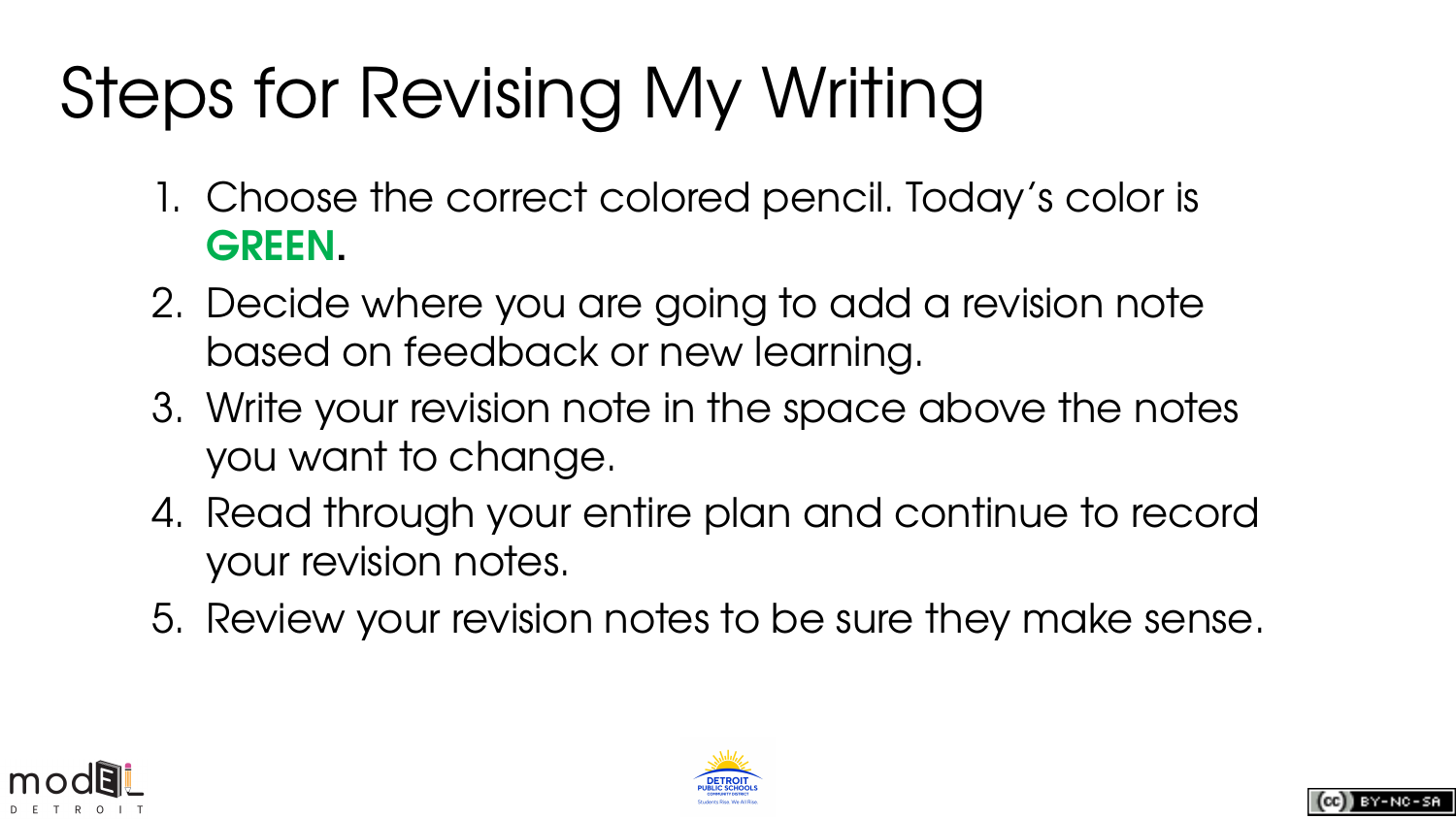

# Steps for Revising My Writing
Choose the correct colored pencil. Today’s color is  GREEN.
Decide where you are going to add a revision note based on feedback or new learning.
Write your revision note in the space above the notes you want to change.
Read through your entire plan and continue to record your revision notes.
Review your revision notes to be sure they make sense.